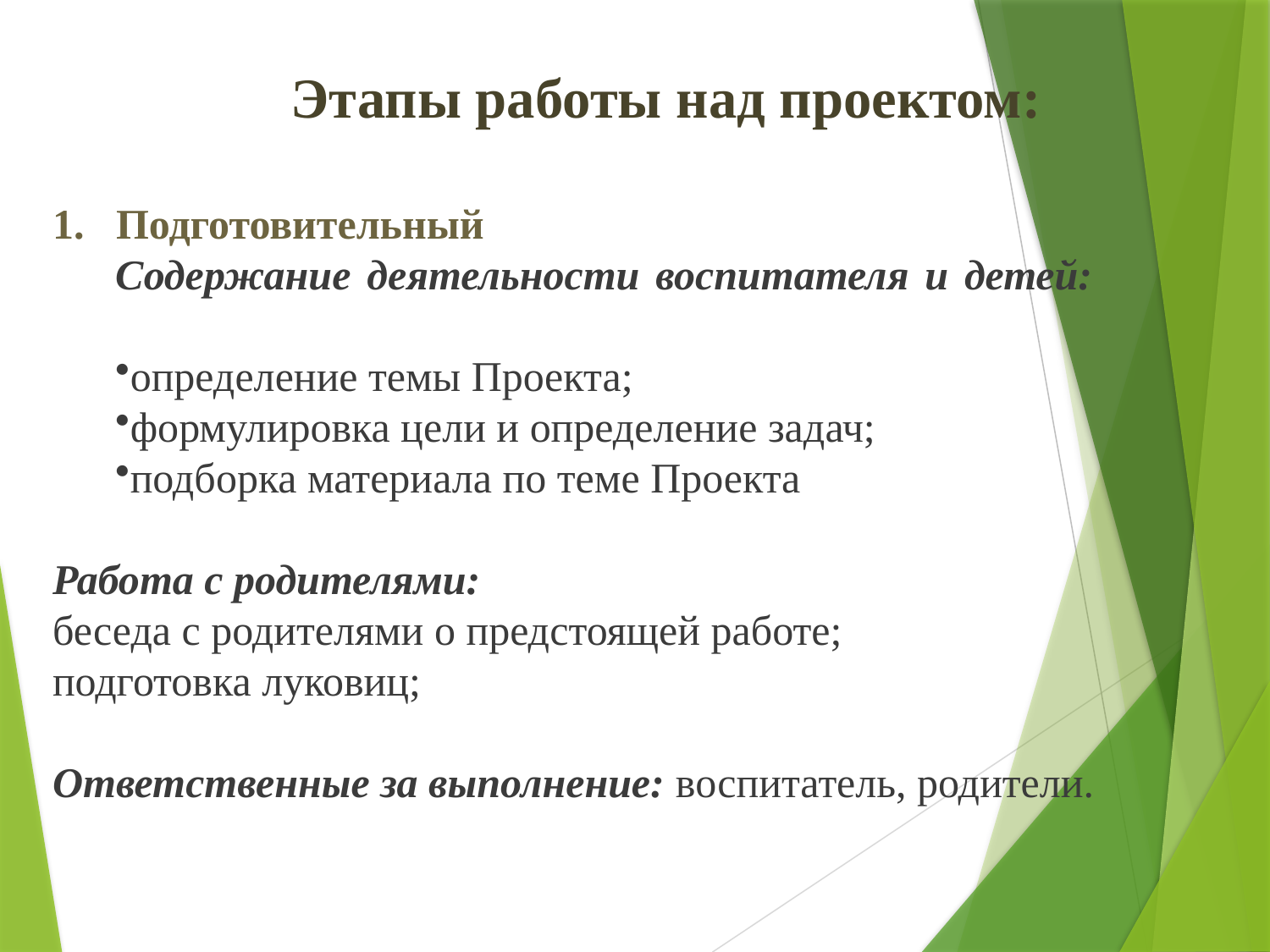

Этапы работы над проектом:

Подготовительный
Содержание деятельности воспитателя и детей:
определение темы Проекта;
формулировка цели и определение задач;
подборка материала по теме Проекта

Работа с родителями:
беседа с родителями о предстоящей работе;
подготовка луковиц;

Ответственные за выполнение: воспитатель, родители.